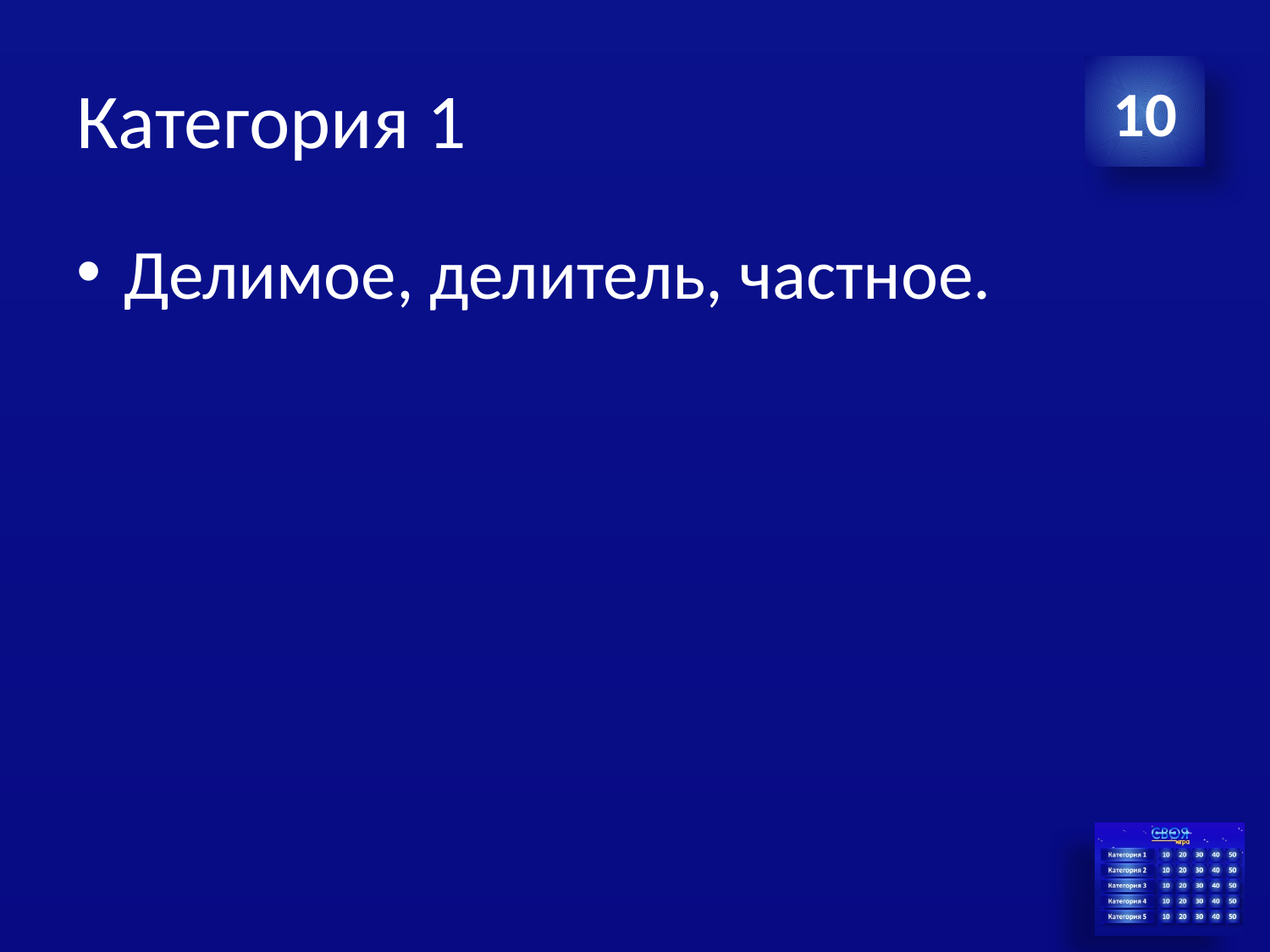

# Категория 1
10
Делимое, делитель, частное.